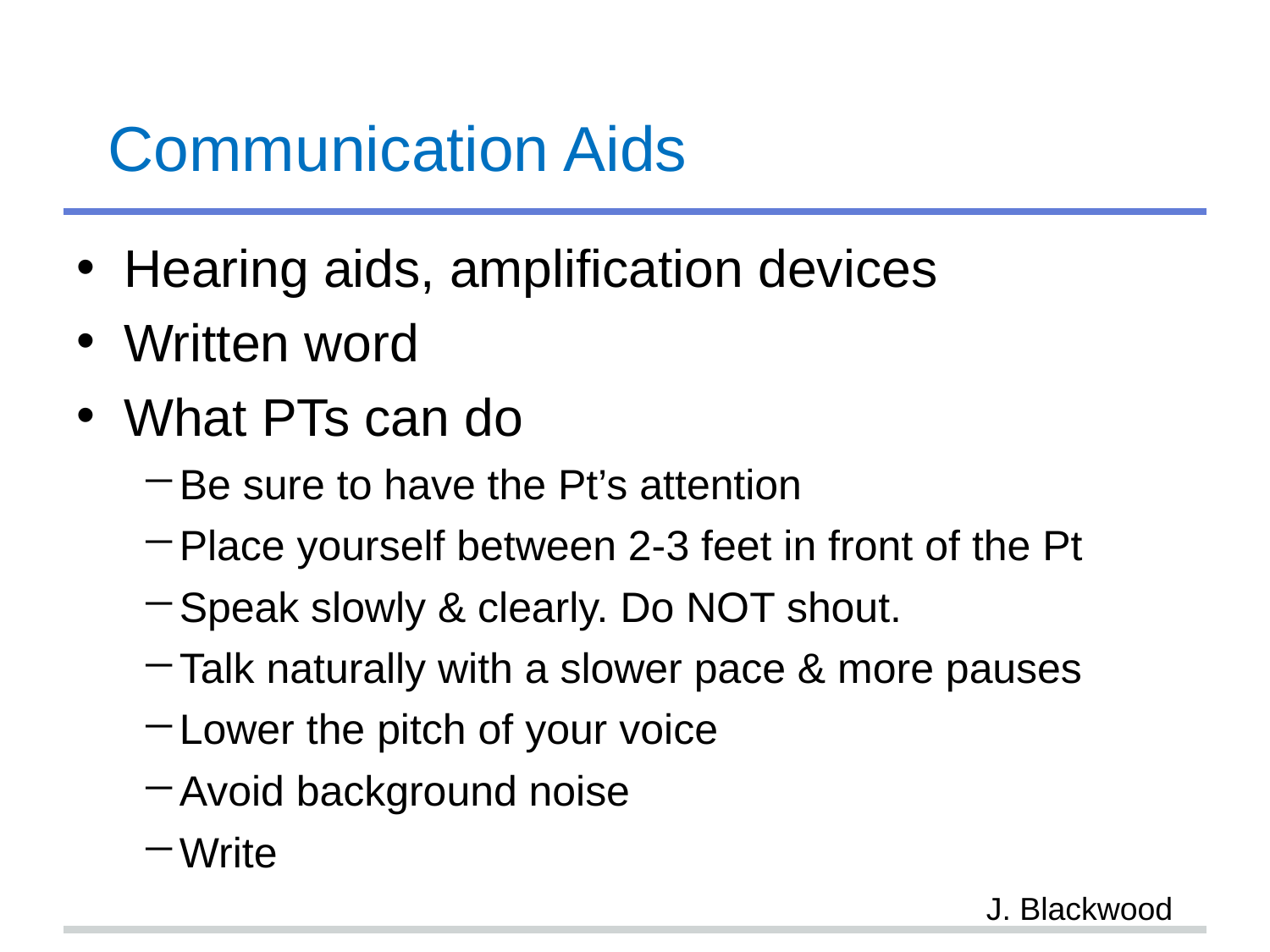

# Communication Aids
Hearing aids, amplification devices
Written word
What PTs can do
Be sure to have the Pt’s attention
Place yourself between 2-3 feet in front of the Pt
Speak slowly & clearly. Do NOT shout.
Talk naturally with a slower pace & more pauses
Lower the pitch of your voice
Avoid background noise
Write
J. Blackwood